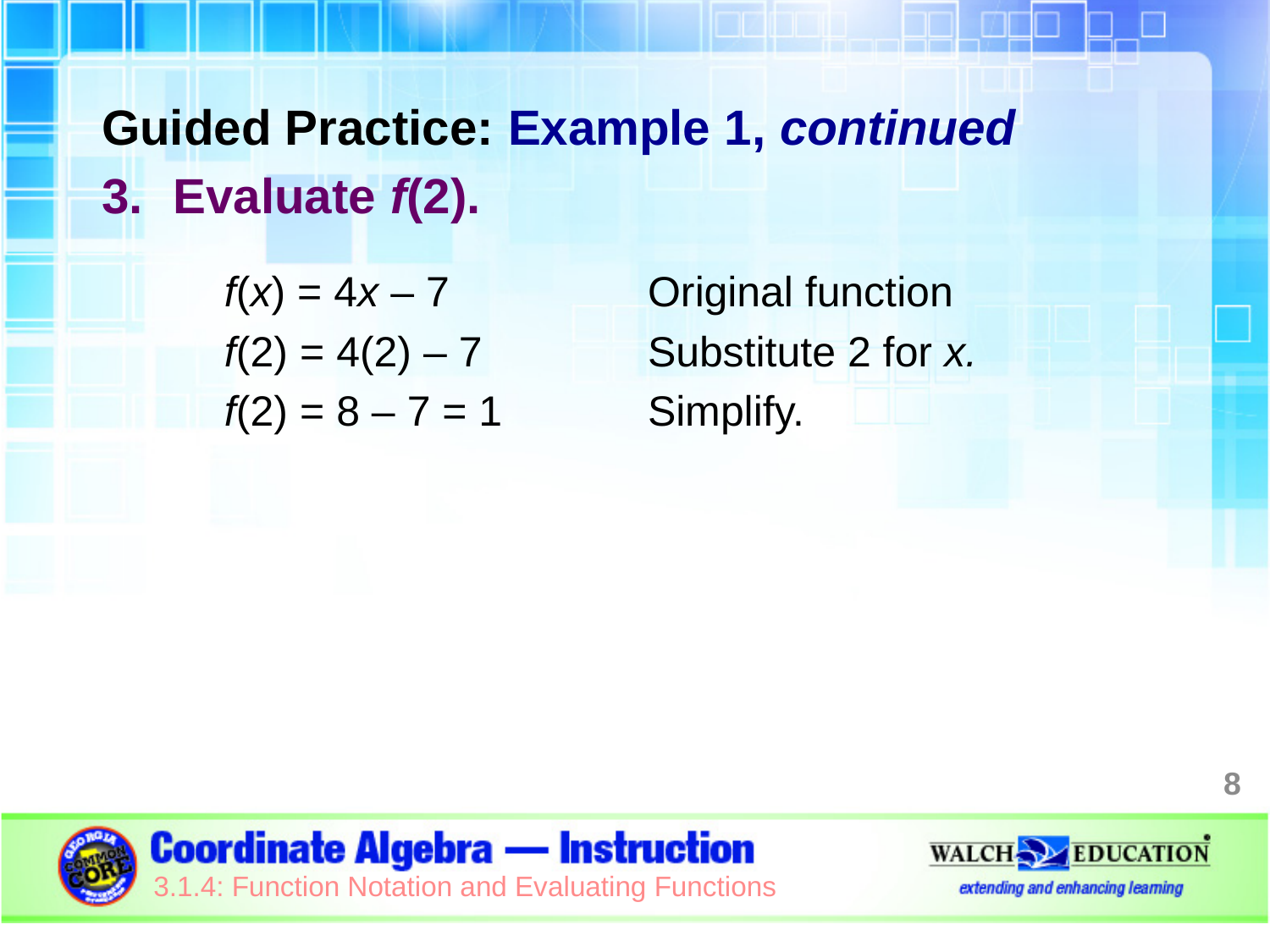

Guided Practice: Example 1, continued
Evaluate f(2).

| f(x) = 4x – 7 | Original function |
| --- | --- |
| f(2) = 4(2) – 7 | Substitute 2 for x. |
| f(2) = 8 – 7 = 1 | Simplify. |
8
3.1.4: Function Notation and Evaluating Functions